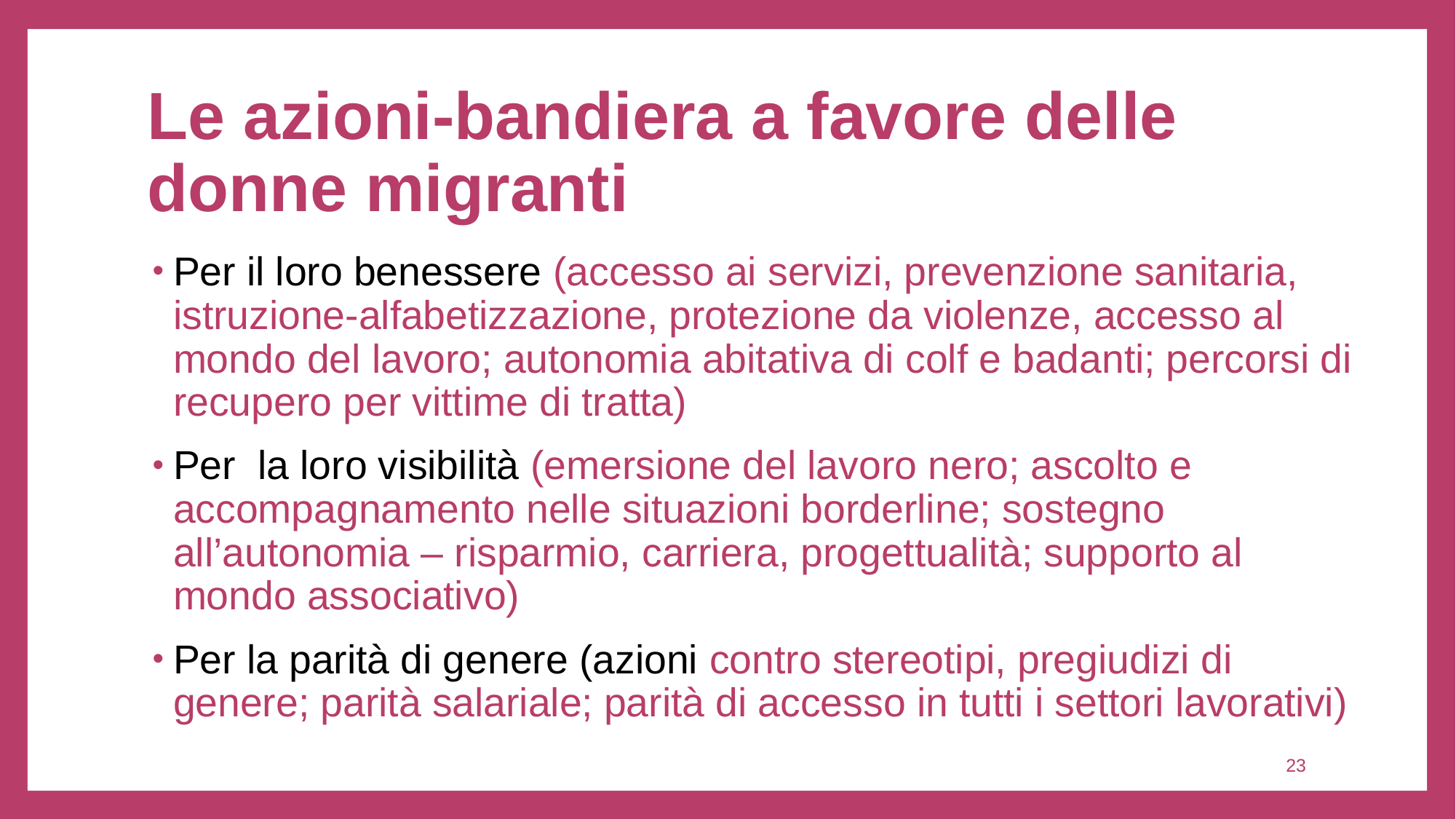

# Le azioni-bandiera a favore delle donne migranti
Per il loro benessere (accesso ai servizi, prevenzione sanitaria, istruzione-alfabetizzazione, protezione da violenze, accesso al mondo del lavoro; autonomia abitativa di colf e badanti; percorsi di recupero per vittime di tratta)
Per  la loro visibilità (emersione del lavoro nero; ascolto e accompagnamento nelle situazioni borderline; sostegno all’autonomia – risparmio, carriera, progettualità; supporto al mondo associativo)
Per la parità di genere (azioni contro stereotipi, pregiudizi di genere; parità salariale; parità di accesso in tutti i settori lavorativi)
23